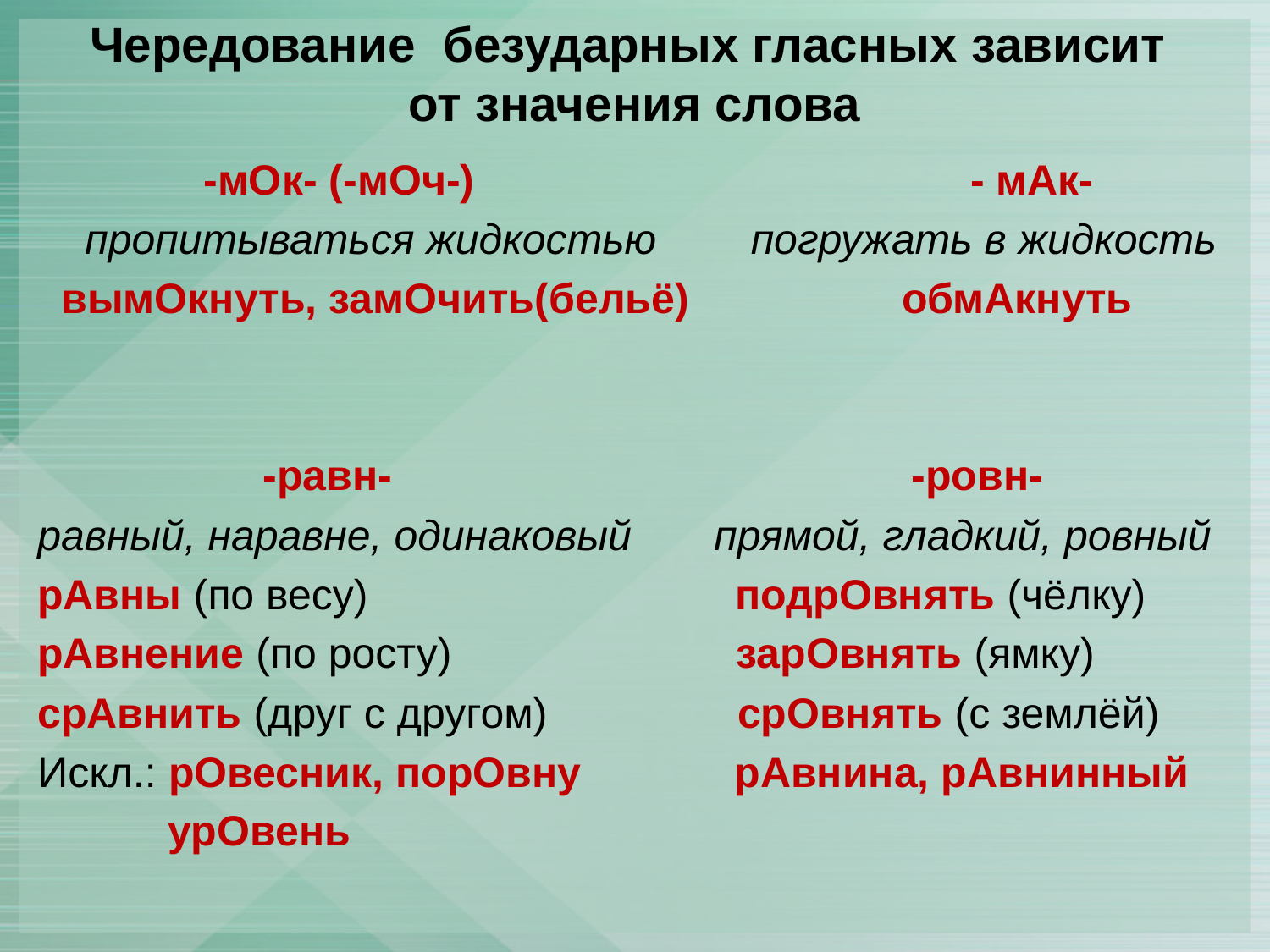

# Чередование  безударных гласных зависит от значения слова
              -мОк- (-мОч-)                                          - мАк-
    пропитываться жидкостью        погружать в жидкость
  вымОкнуть, замОчить(бельё)                  обмАкнуть

                   -равн-                                            -ровн-
равный, наравне, одинаковый       прямой, гладкий, ровный
рАвны (по весу)                               подрОвнять (чёлку)
рАвнение (по росту)                        зарОвнять (ямку)
срАвнить (друг с другом)                срОвнять (с землёй)
Искл.: рОвесник, порОвну             рАвнина, рАвнинный
           урОвень